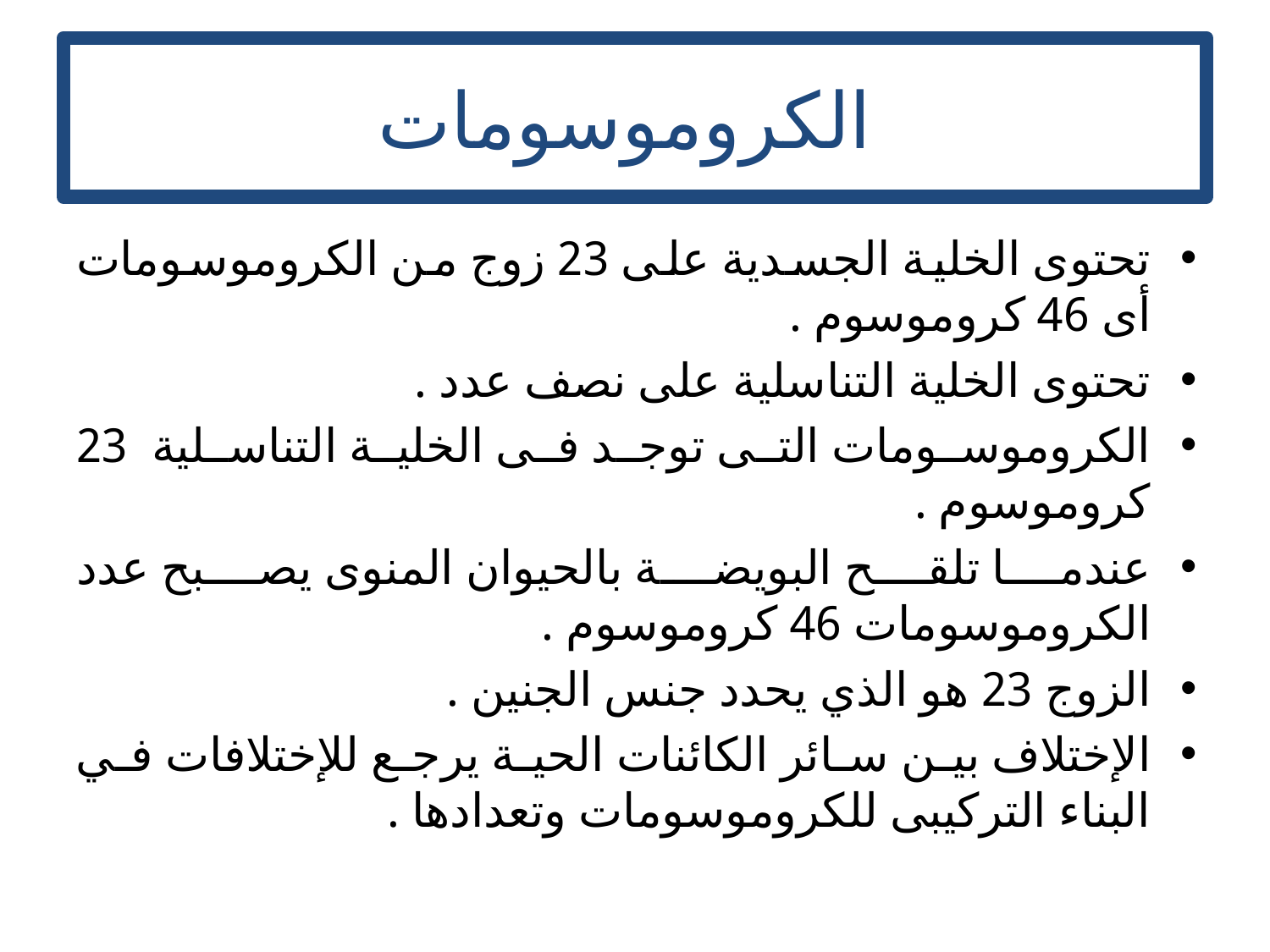

# الكروموسومات
تحتوى الخلية الجسدية على 23 زوج من الكروموسومات أى 46 كروموسوم .
تحتوى الخلية التناسلية على نصف عدد .
الكروموسومات التى توجد فى الخلية التناسلية  23 كروموسوم .
عندما تلقح البويضة بالحيوان المنوى يصبح عدد الكروموسومات 46 كروموسوم .
الزوج 23 هو الذي يحدد جنس الجنين .
الإختلاف بين سائر الكائنات الحية يرجع للإختلافات في البناء التركيبى للكروموسومات وتعدادها .